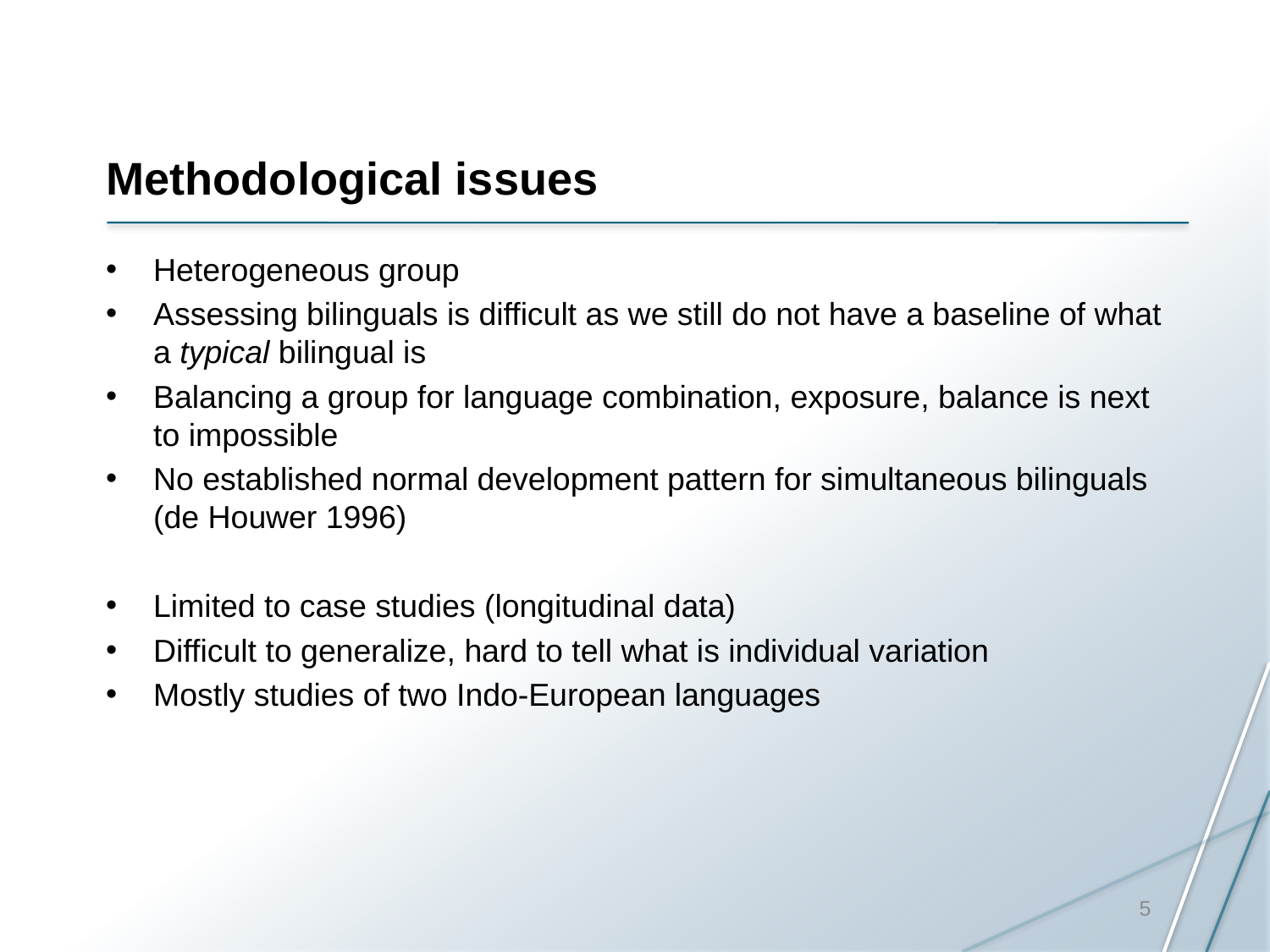

# Methodological issues
Heterogeneous group
Assessing bilinguals is difficult as we still do not have a baseline of what a typical bilingual is
Balancing a group for language combination, exposure, balance is next to impossible
No established normal development pattern for simultaneous bilinguals (de Houwer 1996)

Limited to case studies (longitudinal data)
Difficult to generalize, hard to tell what is individual variation
Mostly studies of two Indo-European languages

5